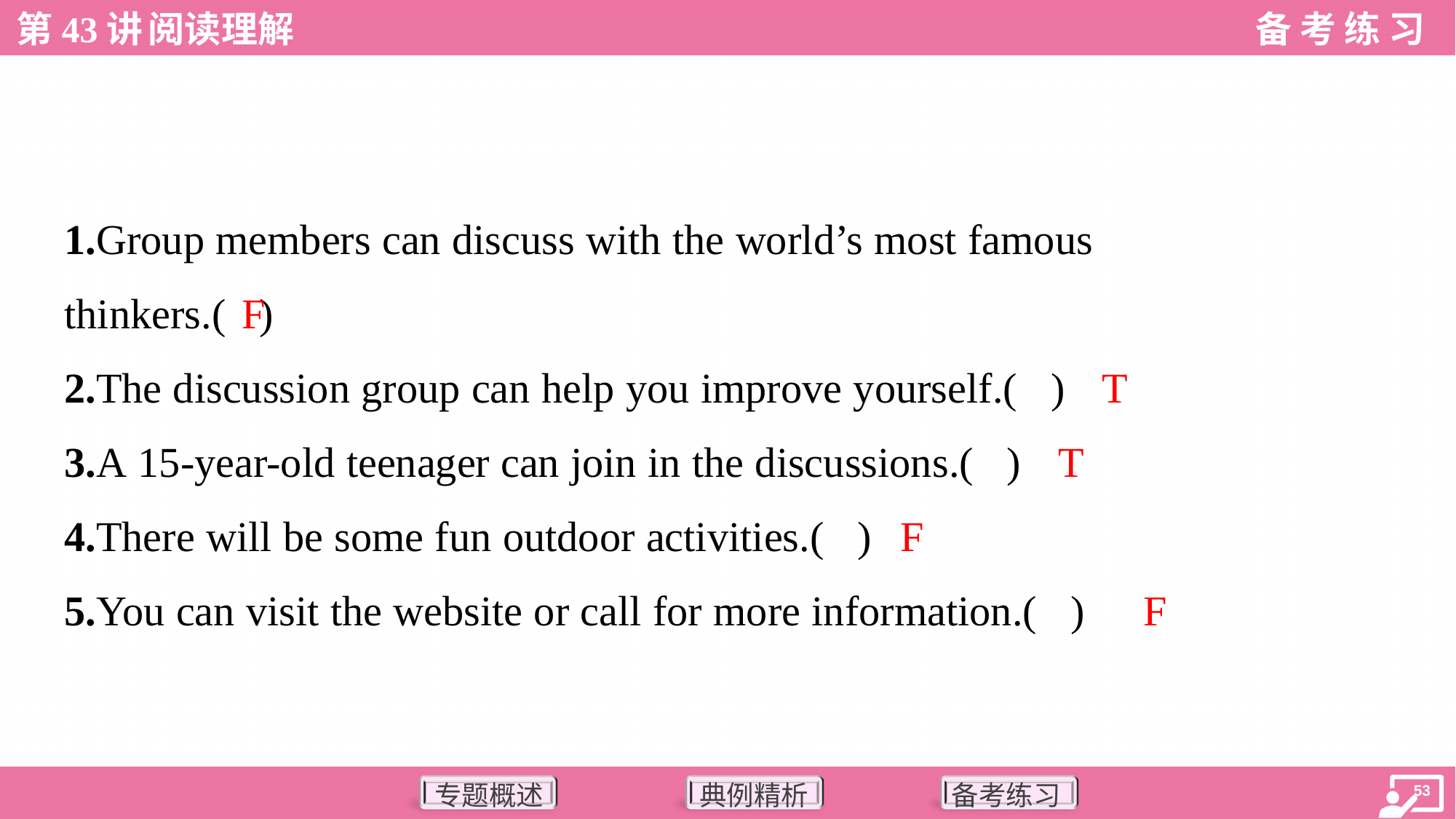

1.Group members can discuss with the world’s most famous
thinkers.(   )
F
T
2.The discussion group can help you improve yourself.(   )
T
3.A 15-year-old teenager can join in the discussions.(   )
F
4.There will be some fun outdoor activities.(   )
F
5.You can visit the website or call for more information.(   )